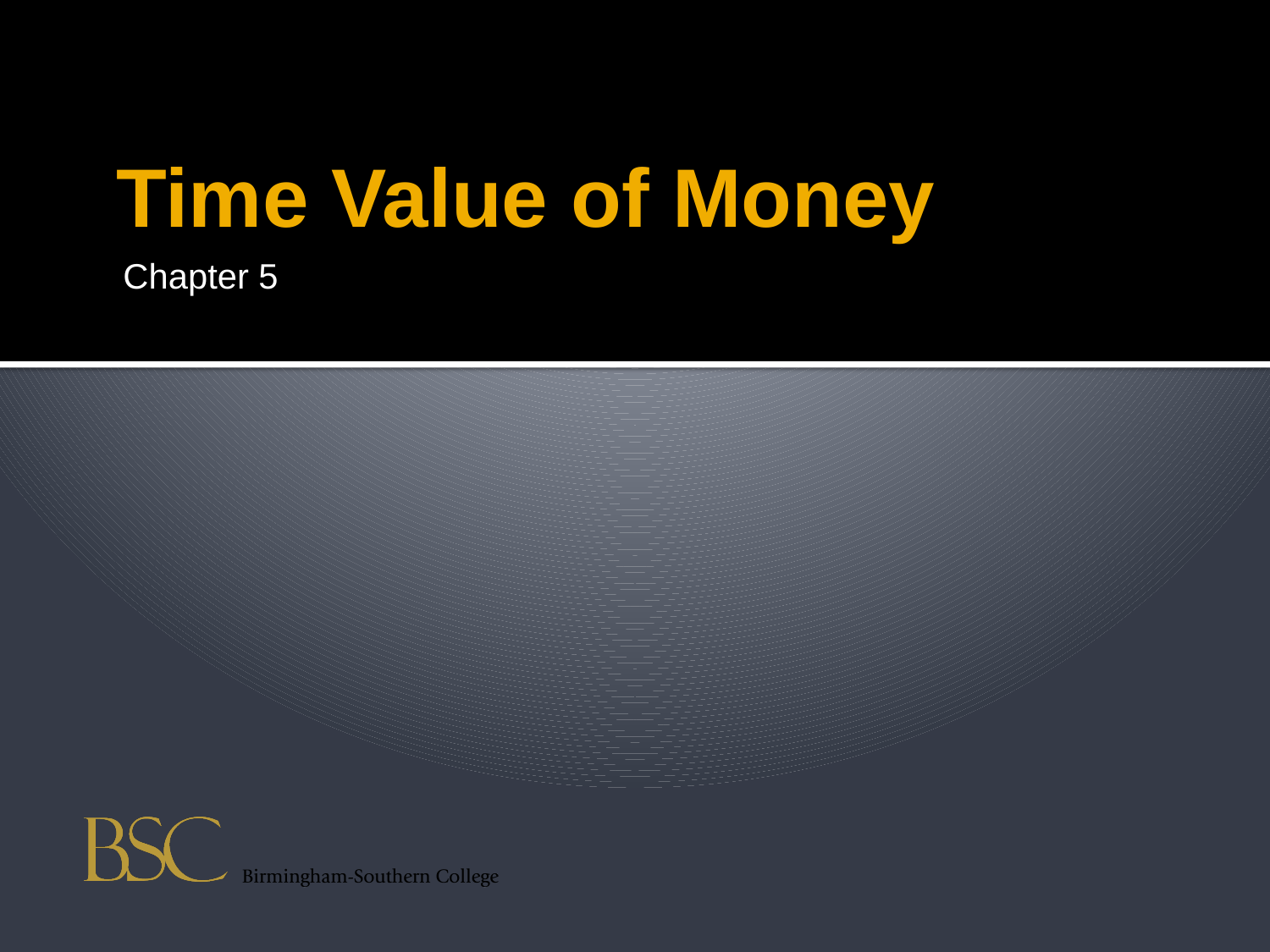

# Time Value of Money
Chapter 5